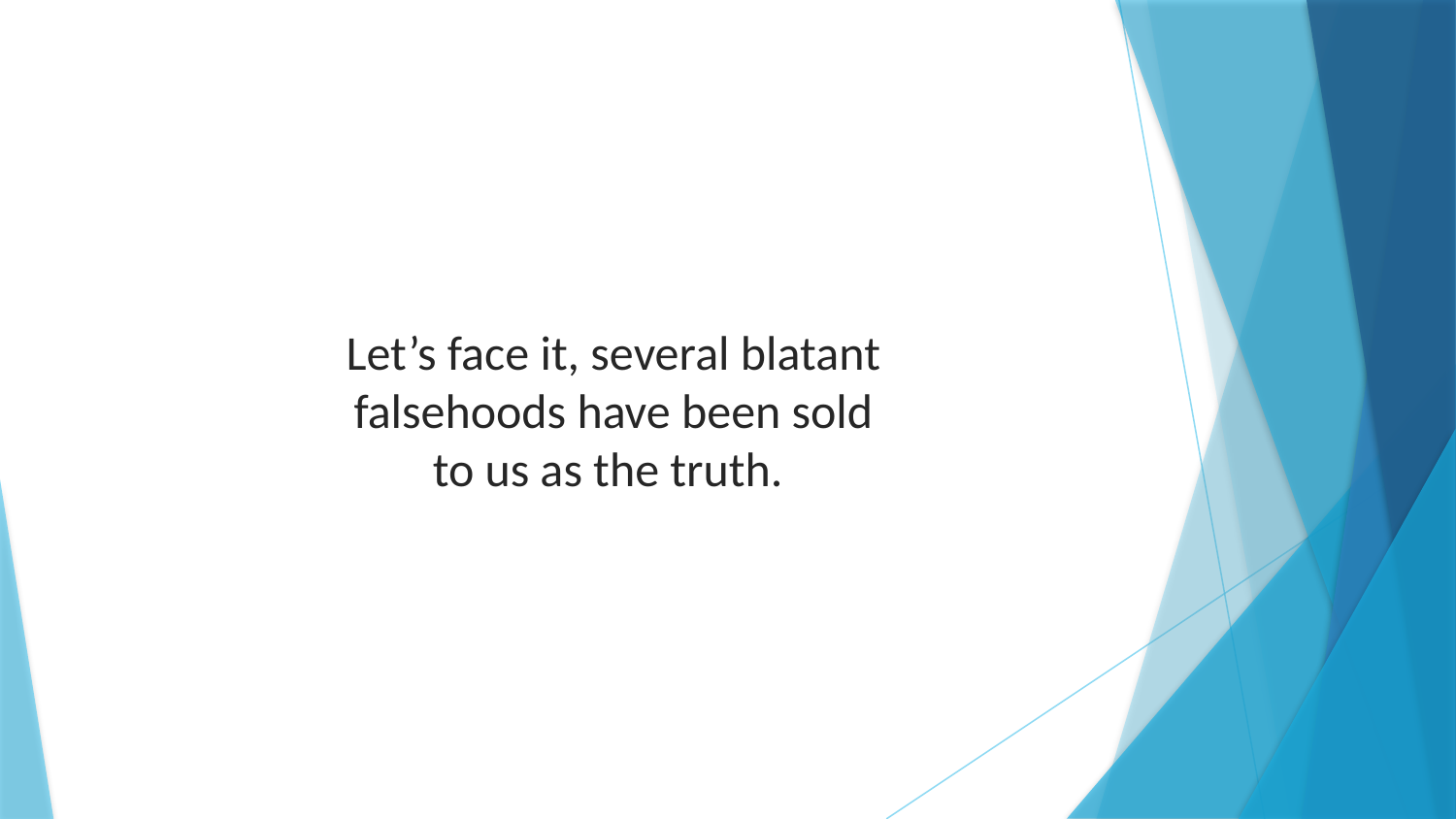

Let’s face it, several blatant falsehoods have been sold to us as the truth.